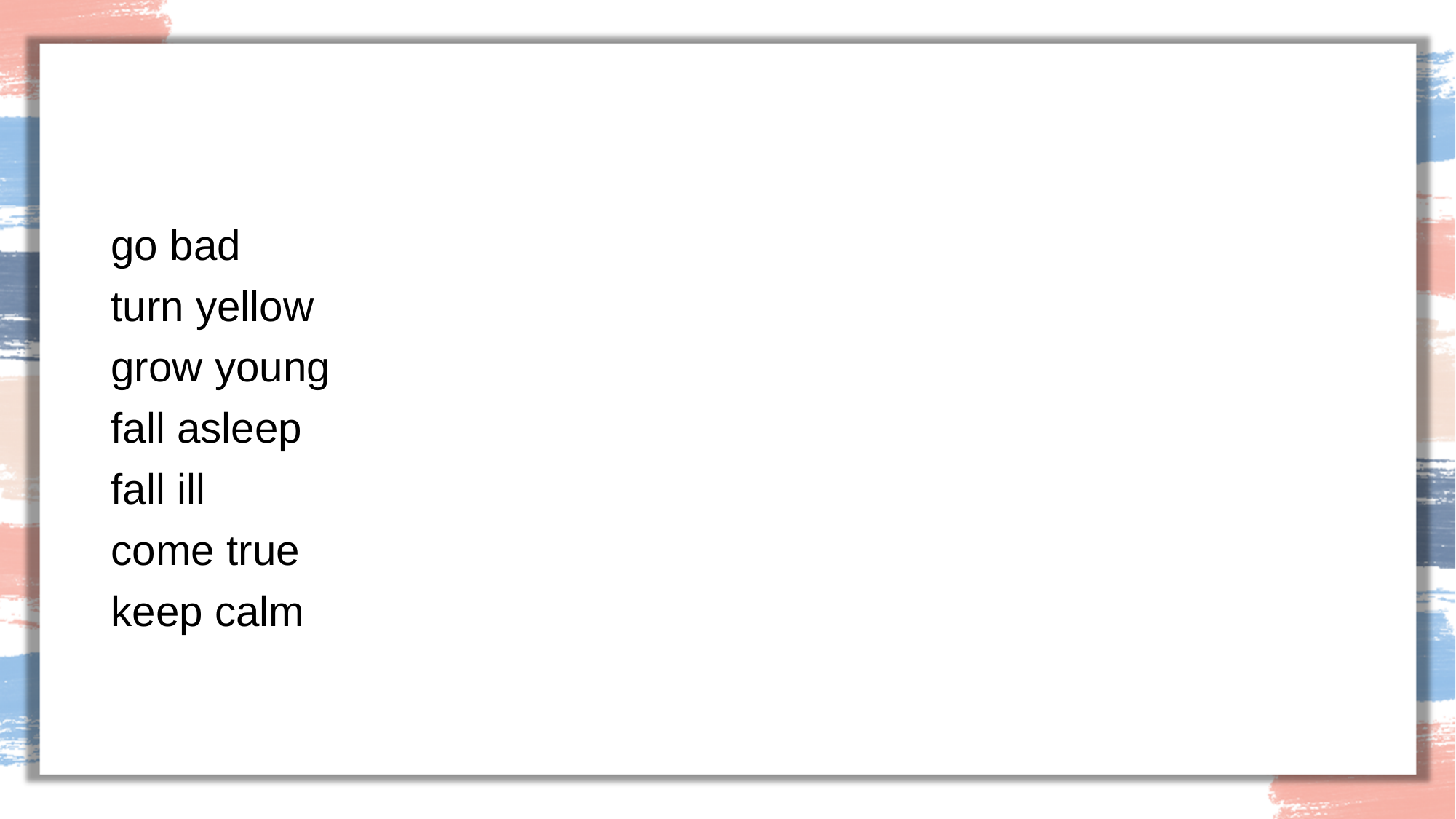

#
go bad
turn yellow
grow young
fall asleep
fall ill
come true
keep calm